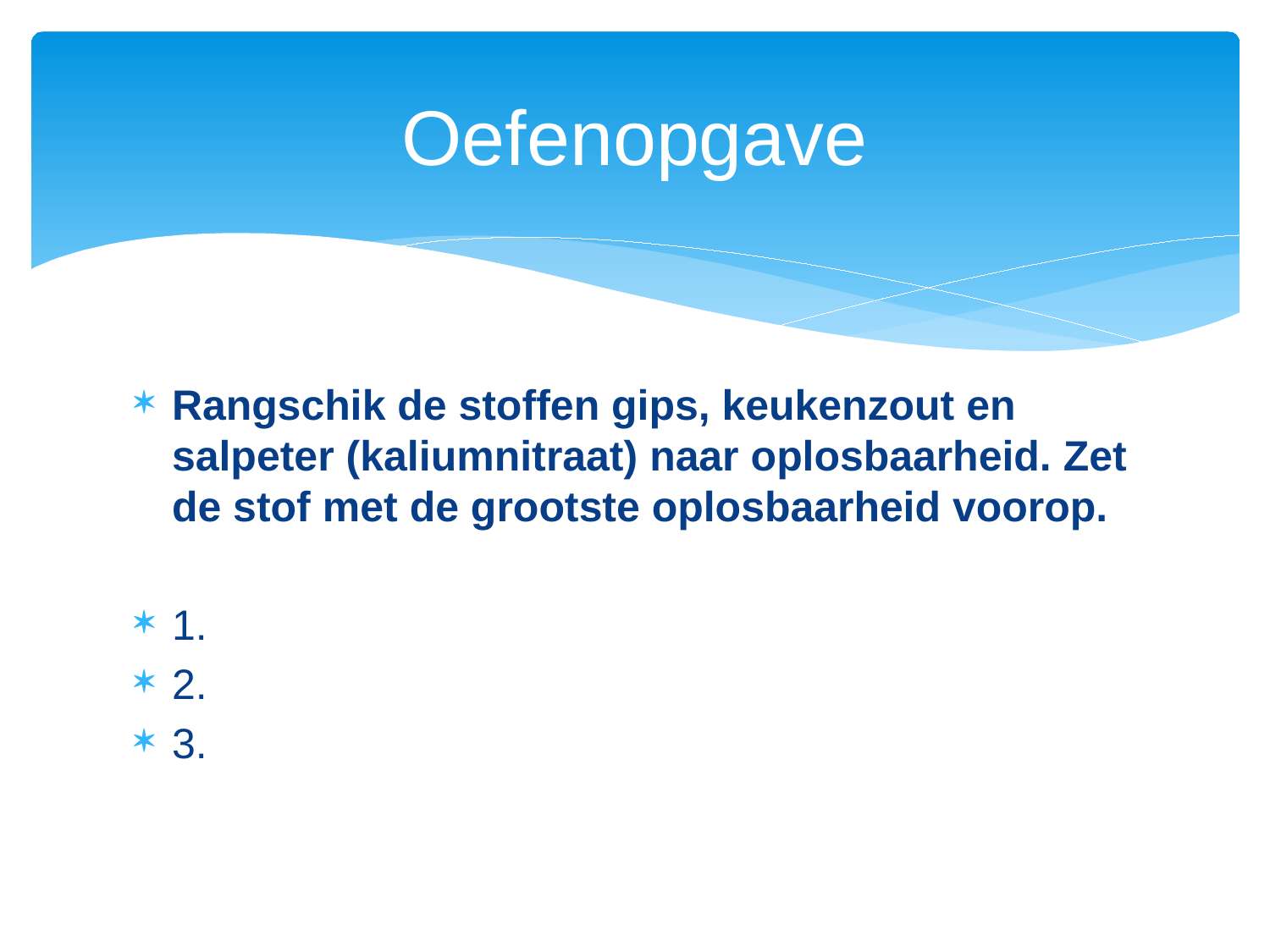

# Oefenopgave
Rangschik de stoffen gips, keukenzout en salpeter (kaliumnitraat) naar oplosbaarheid. Zet de stof met de grootste oplosbaarheid voorop.

1.
2.
3.